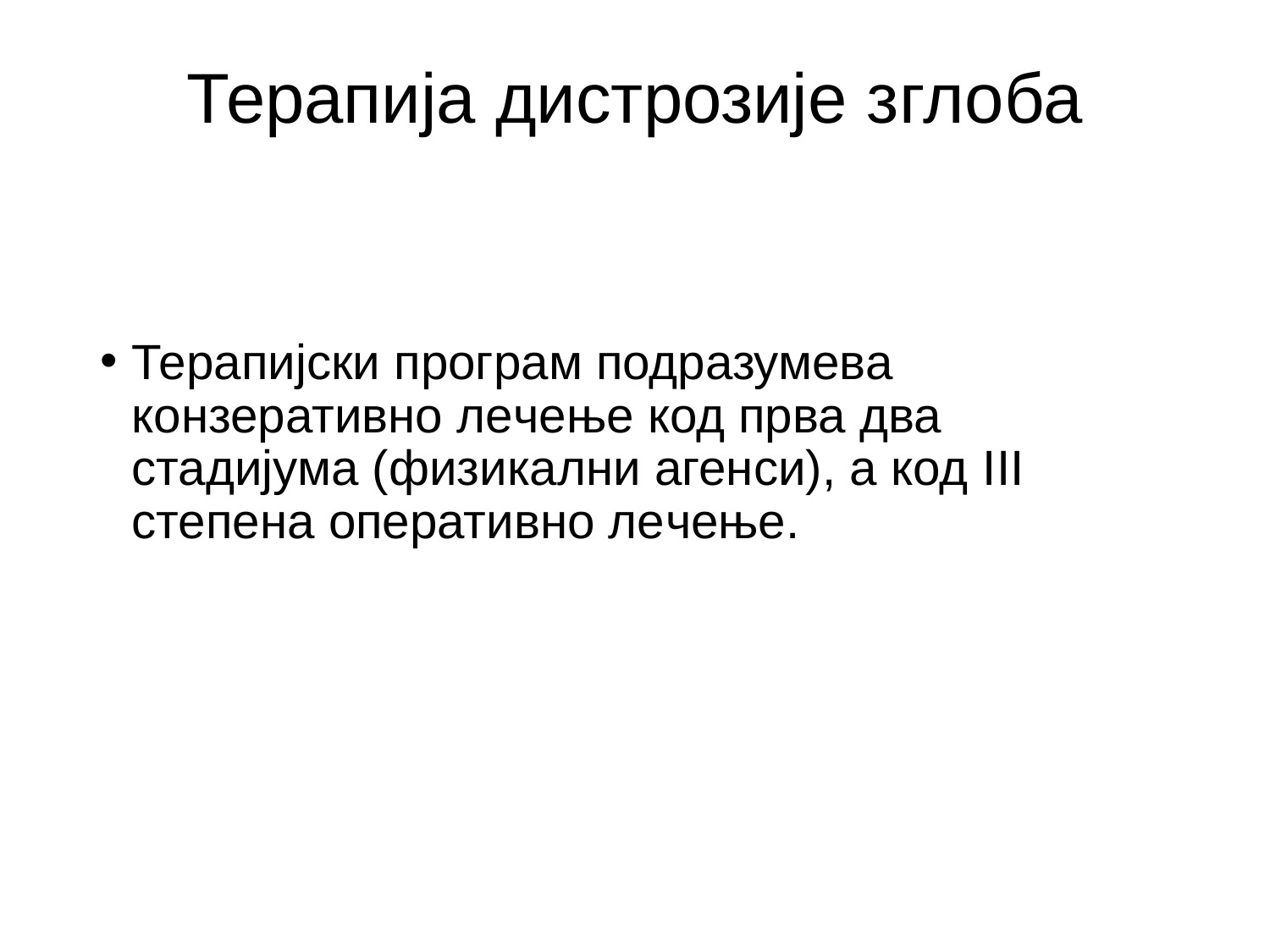

# Терапија дистрозије зглоба

Терапијски програм подразумева конзеративно лечење код прва два стадијума (физикални агенси), а код III степена оперативно лечење.